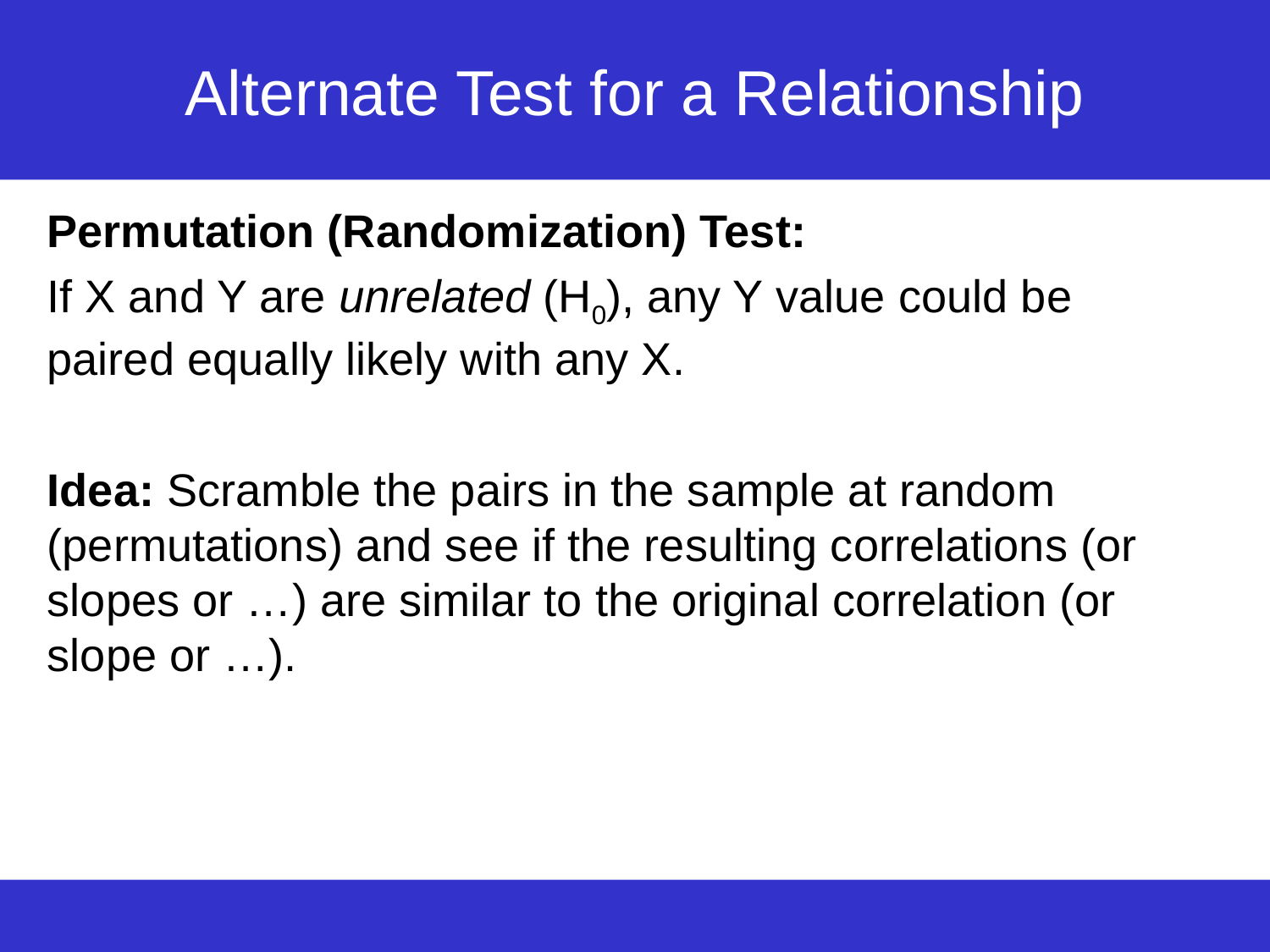

# Alternate Test for a Relationship
Permutation (Randomization) Test:
If X and Y are unrelated (H0), any Y value could be paired equally likely with any X.

Idea: Scramble the pairs in the sample at random (permutations) and see if the resulting correlations (or slopes or …) are similar to the original correlation (or slope or …).